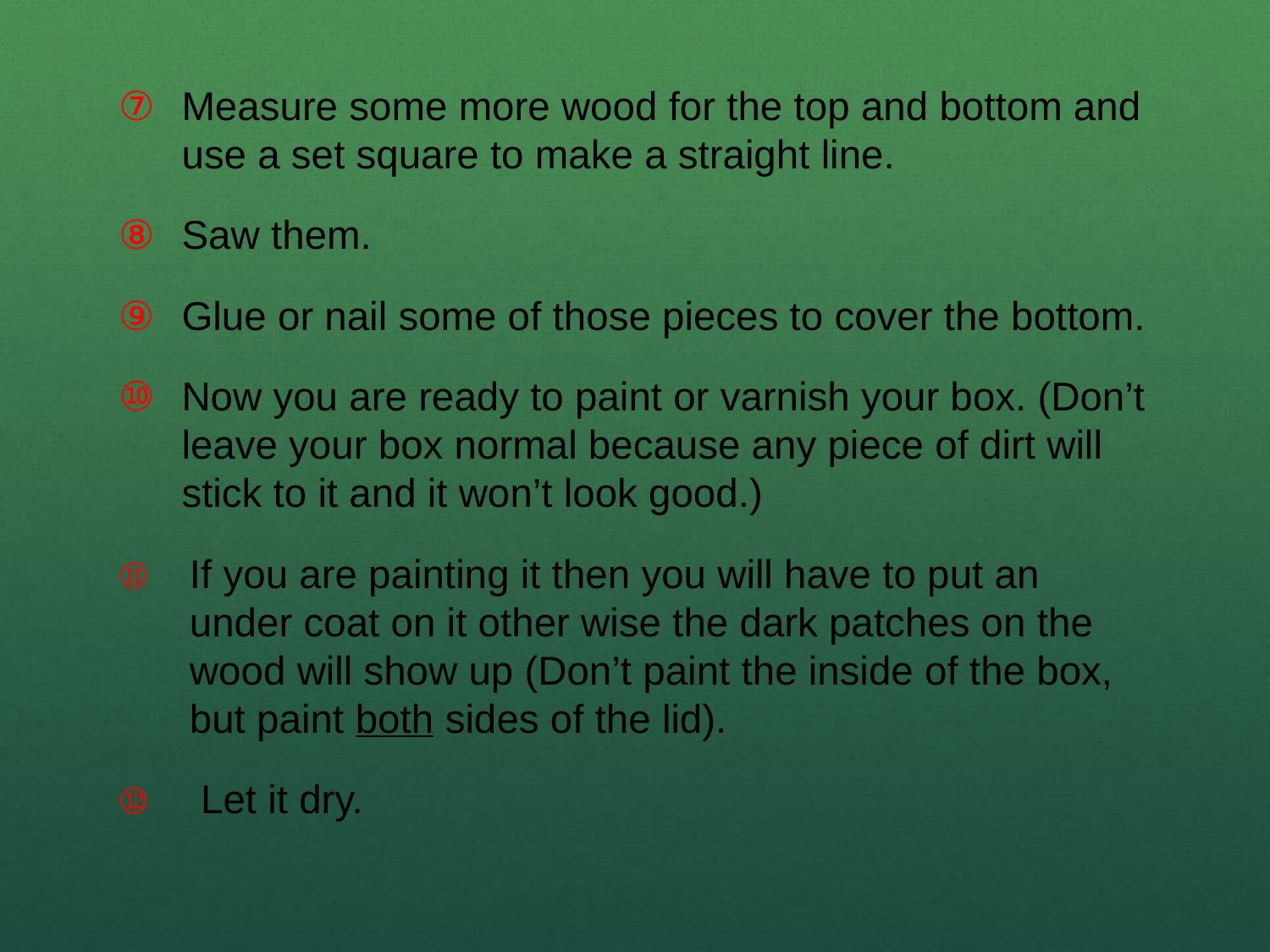

Measure some more wood for the top and bottom and use a set square to make a straight line.
Saw them.
Glue or nail some of those pieces to cover the bottom.
Now you are ready to paint or varnish your box. (Don’t leave your box normal because any piece of dirt will stick to it and it won’t look good.)
If you are painting it then you will have to put an under coat on it other wise the dark patches on the wood will show up (Don’t paint the inside of the box, but paint both sides of the lid).
 Let it dry.